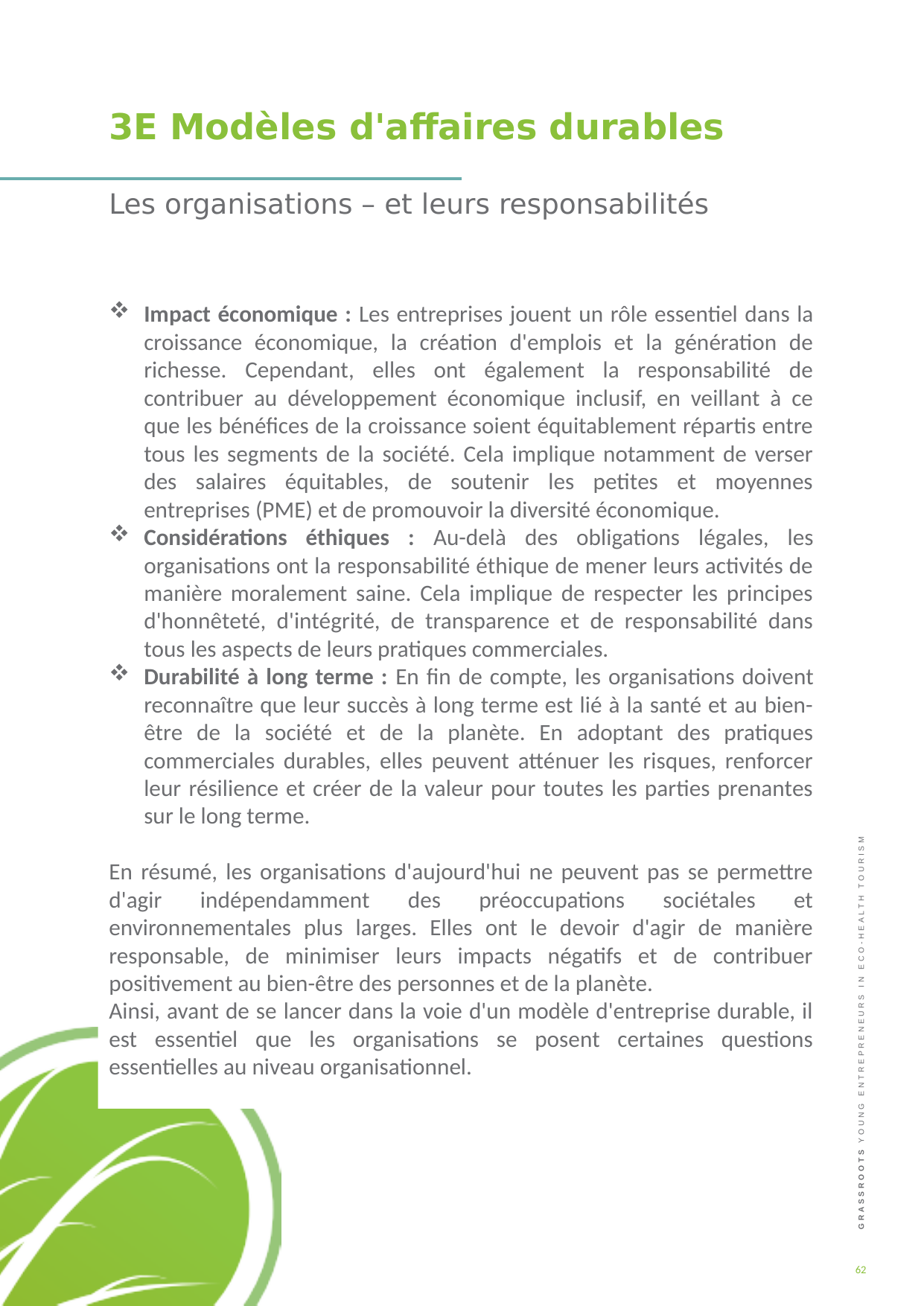

3E Modèles d'affaires durables
Les organisations – et leurs responsabilités
Impact économique : Les entreprises jouent un rôle essentiel dans la croissance économique, la création d'emplois et la génération de richesse. Cependant, elles ont également la responsabilité de contribuer au développement économique inclusif, en veillant à ce que les bénéfices de la croissance soient équitablement répartis entre tous les segments de la société. Cela implique notamment de verser des salaires équitables, de soutenir les petites et moyennes entreprises (PME) et de promouvoir la diversité économique.
Considérations éthiques : Au-delà des obligations légales, les organisations ont la responsabilité éthique de mener leurs activités de manière moralement saine. Cela implique de respecter les principes d'honnêteté, d'intégrité, de transparence et de responsabilité dans tous les aspects de leurs pratiques commerciales.
Durabilité à long terme : En fin de compte, les organisations doivent reconnaître que leur succès à long terme est lié à la santé et au bien-être de la société et de la planète. En adoptant des pratiques commerciales durables, elles peuvent atténuer les risques, renforcer leur résilience et créer de la valeur pour toutes les parties prenantes sur le long terme.

En résumé, les organisations d'aujourd'hui ne peuvent pas se permettre d'agir indépendamment des préoccupations sociétales et environnementales plus larges. Elles ont le devoir d'agir de manière responsable, de minimiser leurs impacts négatifs et de contribuer positivement au bien-être des personnes et de la planète.
Ainsi, avant de se lancer dans la voie d'un modèle d'entreprise durable, il est essentiel que les organisations se posent certaines questions essentielles au niveau organisationnel.

62